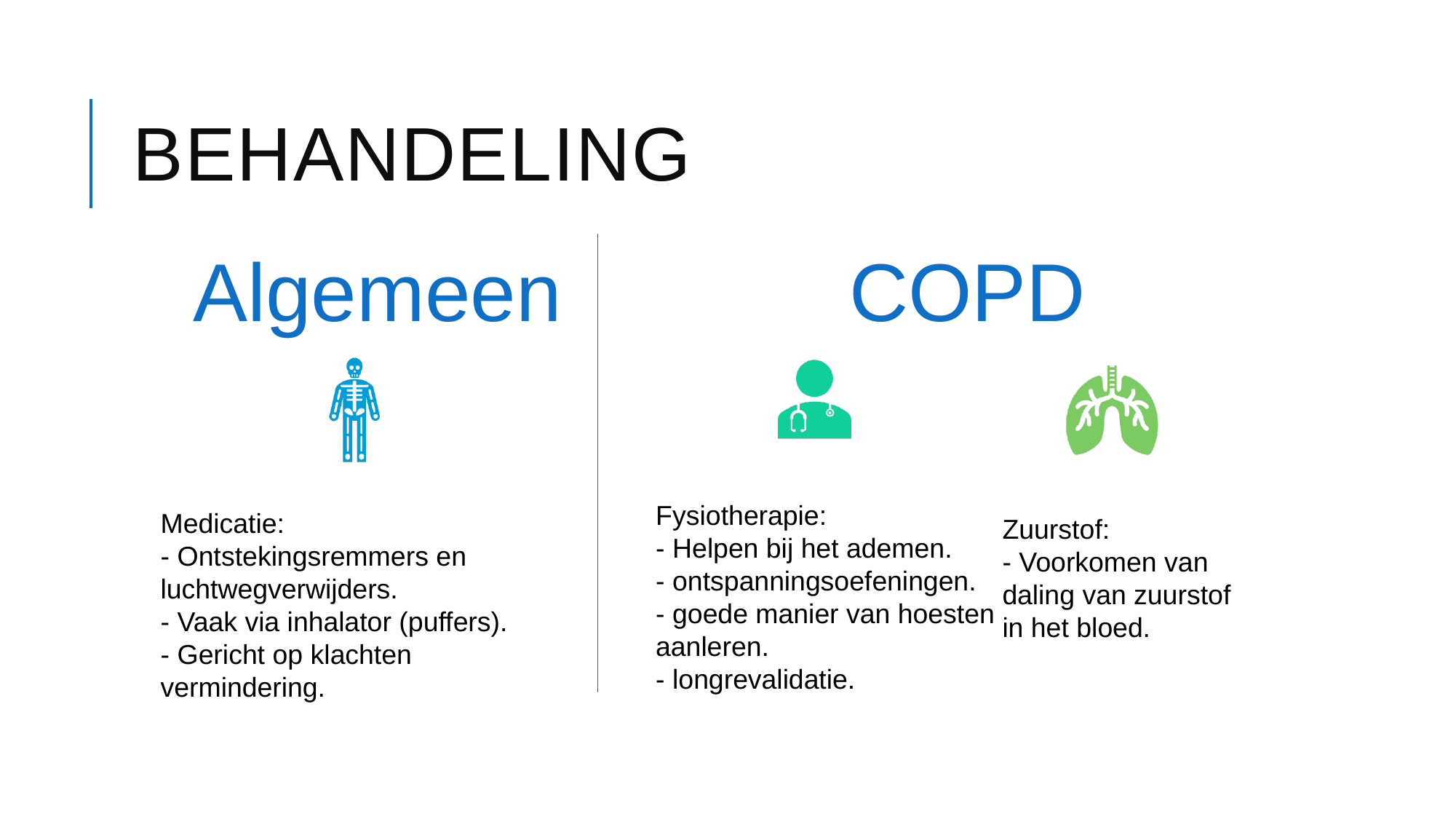

# Behandeling
Algemeen
COPD
Medicatie:
- Ontstekingsremmers en luchtwegverwijders.
- Vaak via inhalator (puffers).
- Gericht op klachten vermindering.
Fysiotherapie:
- Helpen bij het ademen.
- ontspanningsoefeningen.
- goede manier van hoesten aanleren.
- longrevalidatie.
Zuurstof:
- Voorkomen van daling van zuurstof in het bloed.